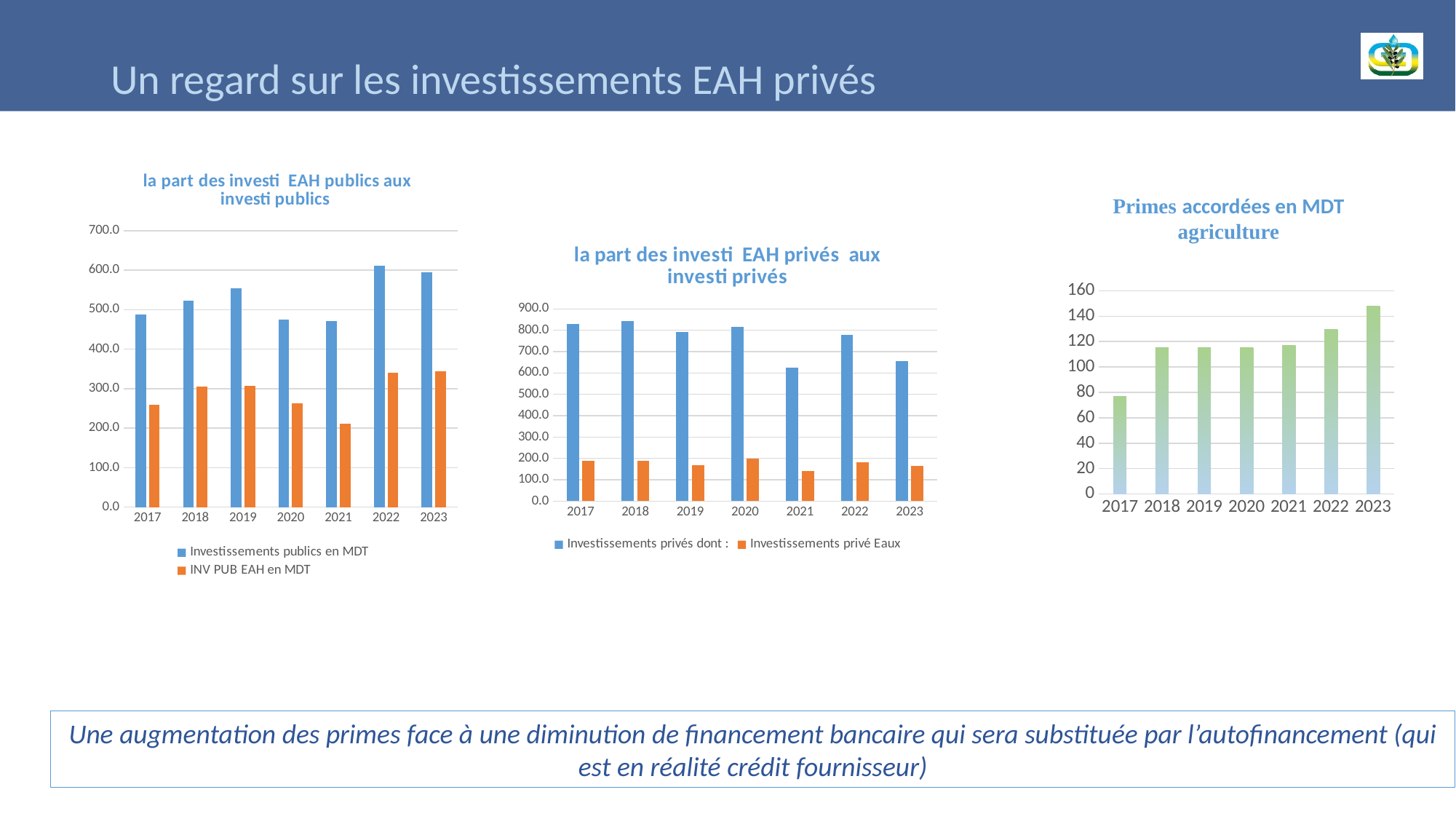

# Un regard sur les investissements EAH privés

### Chart: la part des investi  EAH publics aux investi publics

| Category | Investissements publics en MDT | INV PUB EAH en MDT |
|---|---|---|
| 2017 | 488.6 | 259.93520000000007 |
| 2018 | 522.1 | 305.9506 |
| 2019 | 554.1 | 306.9714 |
| 2020 | 474.6 | 263.403 |
| 2021 | 472.0 | 211.928 |
| 2022 | 612.0 | 339.66 |
| 2023 | 595.0 | 343.91 |
Primes accordées en MDT
agriculture

### Chart: la part des investi  EAH privés  aux investi privés

| Category | Investissements privés dont : | Investissements privé Eaux |
|---|---|---|
| 2017 | 830.5 | 186.8625 |
| 2018 | 843.0 | 189.675 |
| 2019 | 793.0 | 169.70199999999997 |
| 2020 | 817.0 | 200.165 |
| 2021 | 624.0 | 139.77599999999998 |
| 2022 | 780.0 | 180.18 |
| 2023 | 654.0 | 164.808 |

### Chart

| Category |  |
|---|---|
| 2017 | 77.0 |
| 2018 | 115.0 |
| 2019 | 115.0 |
| 2020 | 115.0 |
| 2021 | 117.0 |
| 2022 | 129.5 |
| 2023 | 148.0 |
Une augmentation des primes face à une diminution de financement bancaire qui sera substituée par l’autofinancement (qui est en réalité crédit fournisseur)